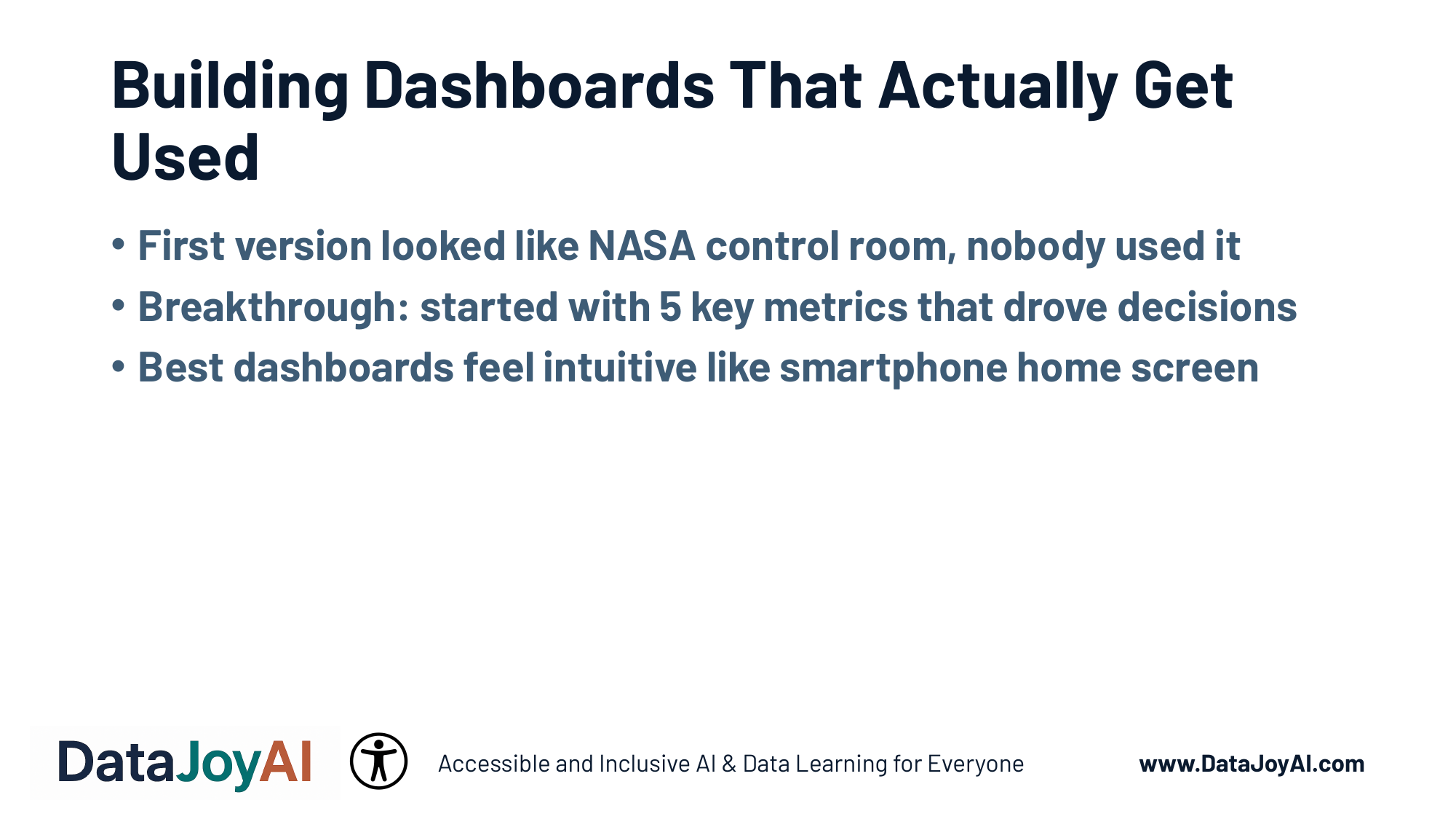

# Building Dashboards That Actually Get Used
First version looked like NASA control room, nobody used it
Breakthrough: started with 5 key metrics that drove decisions
Best dashboards feel intuitive like smartphone home screen